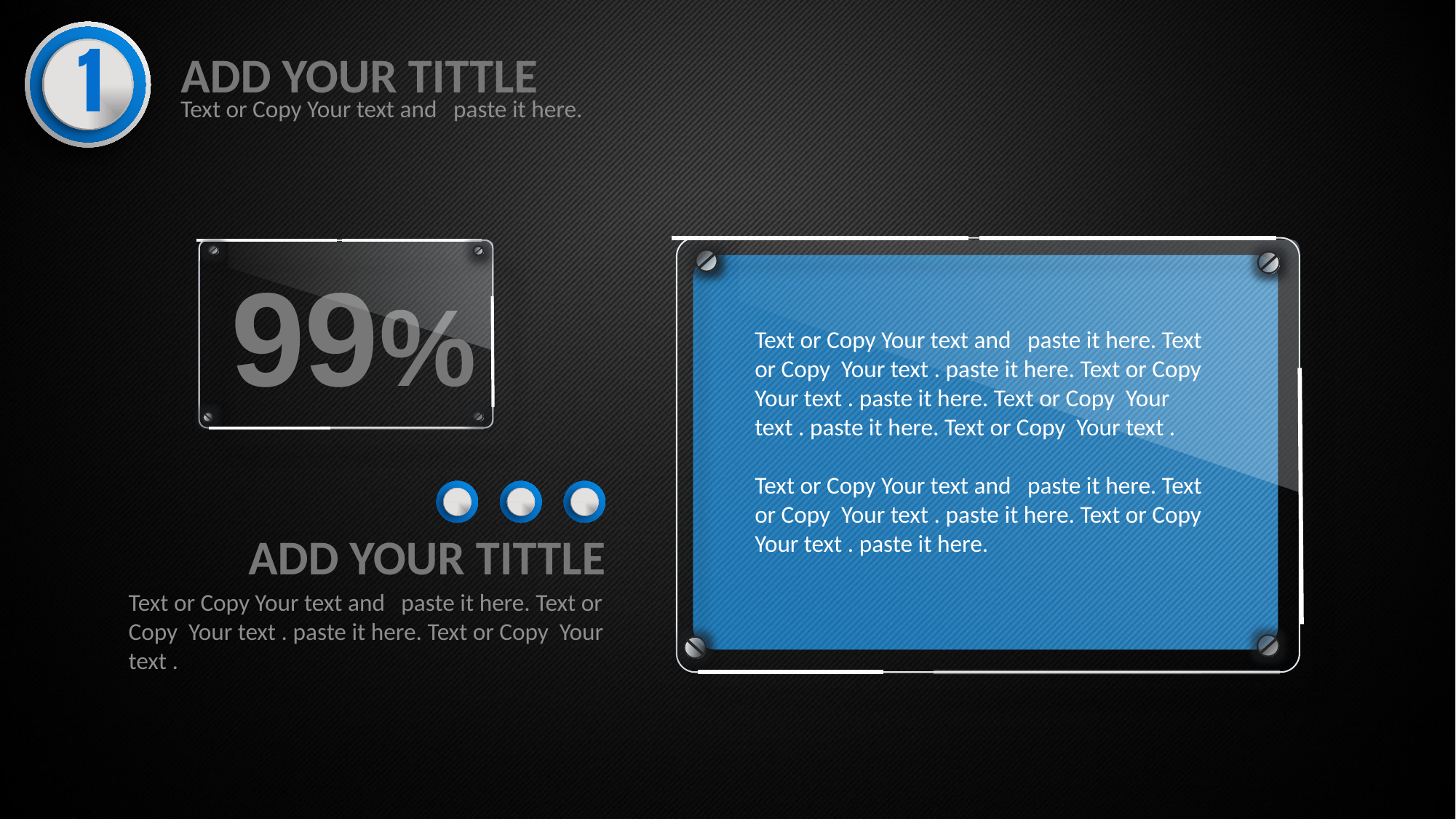

1
ADD YOUR TITTLE
Text or Copy Your text and   paste it here.

Text or Copy Your text and   paste it here. Text or Copy  Your text . paste it here. Text or Copy  Your text . paste it here. Text or Copy  Your text . paste it here. Text or Copy  Your text .

Text or Copy Your text and   paste it here. Text or Copy  Your text . paste it here. Text or Copy  Your text . paste it here.

	99%

ADD YOUR TITTLE
Text or Copy Your text and   paste it here. Text or Copy  Your text . paste it here. Text or Copy  Your text .